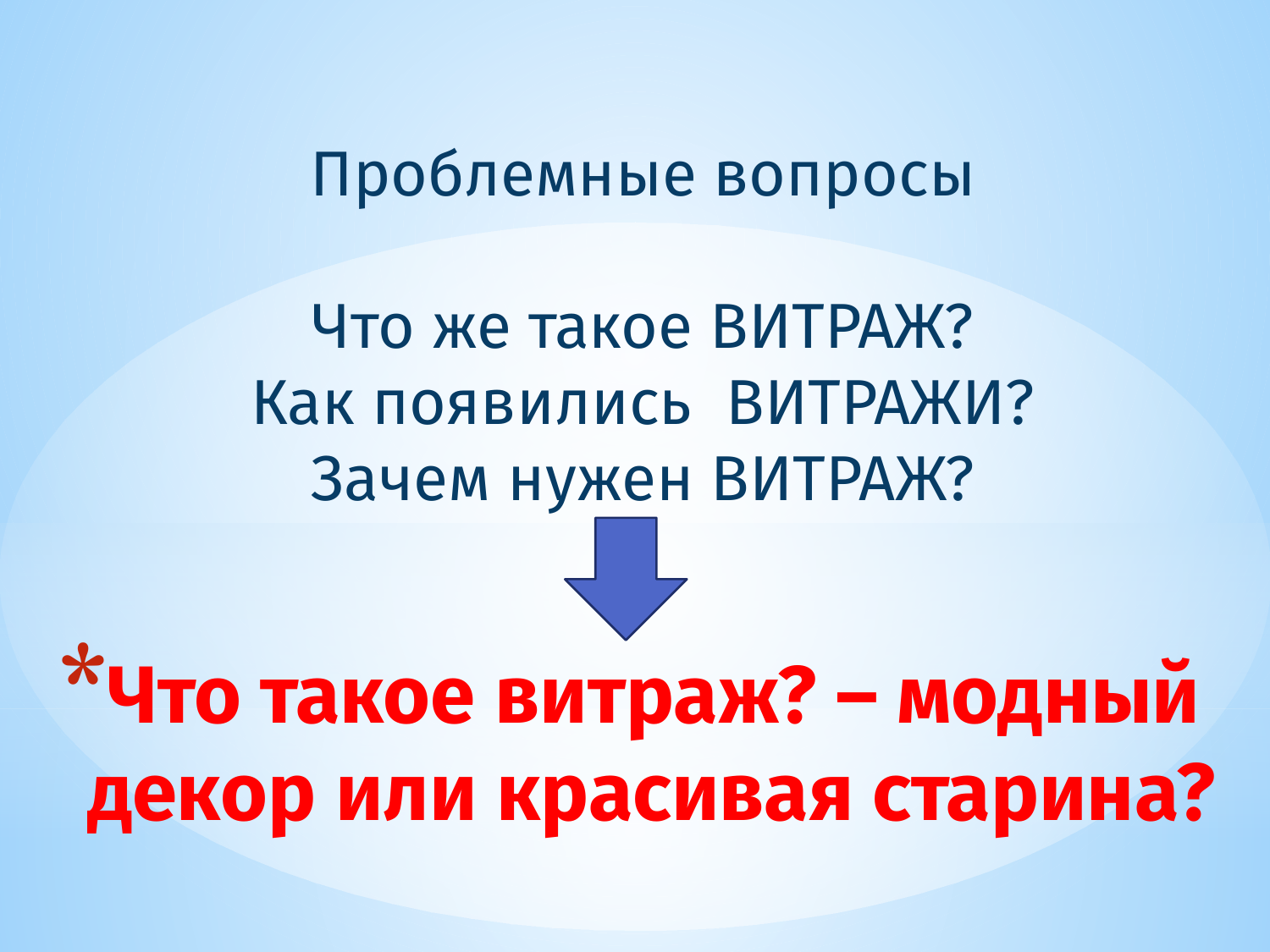

Проблемные вопросы

Что же такое ВИТРАЖ?
Как появились  ВИТРАЖИ?
Зачем нужен ВИТРАЖ?

# Что такое витраж? – модный декор или красивая старина?